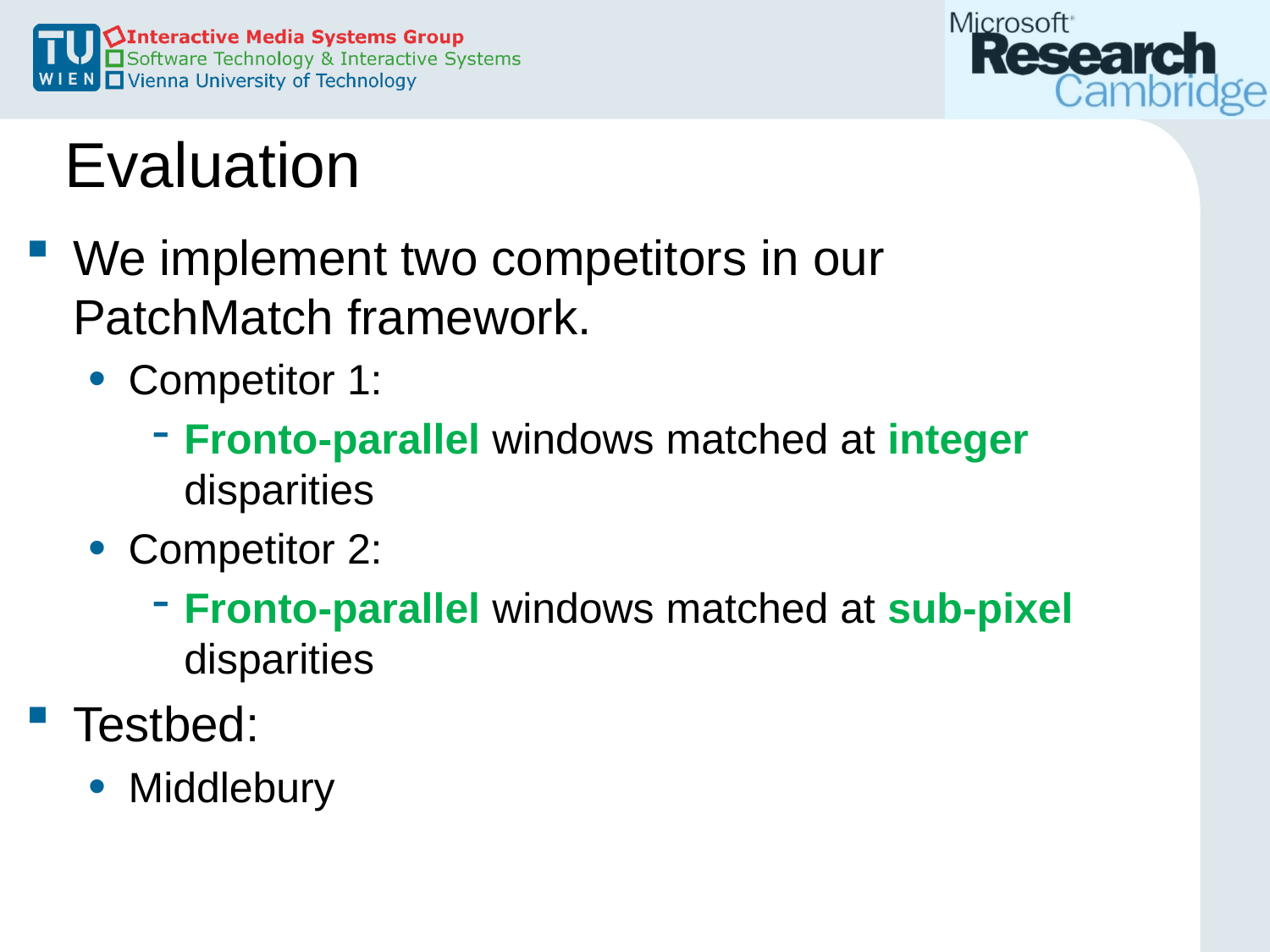

# Evaluation
We implement two competitors in our PatchMatch framework.
Competitor 1:
Fronto-parallel windows matched at integer disparities
Competitor 2:
Fronto-parallel windows matched at sub-pixel disparities
Testbed:
Middlebury